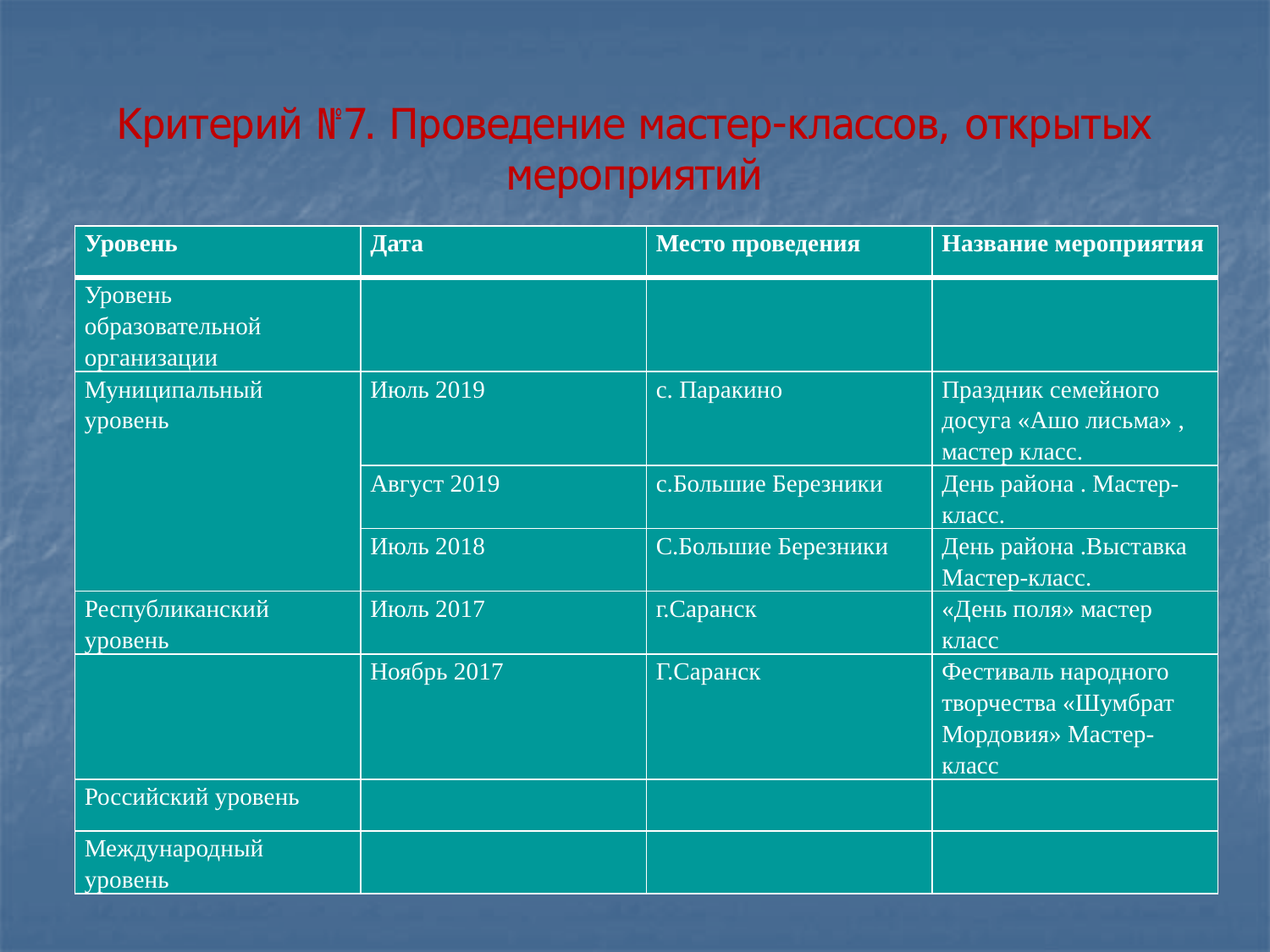

# Критерий №7. Проведение мастер-классов, открытых мероприятий
| Уровень | Дата | Место проведения | Название мероприятия |
| --- | --- | --- | --- |
| Уровень образовательной организации |  |  |  |
| Муниципальный уровень | Июль 2019 | с. Паракино | Праздник семейного досуга «Ашо лисьма» , мастер класс. |
|  | Август 2019 | с.Большие Березники | День района . Мастер-класс. |
|  | Июль 2018 | С.Большие Березники | День района .Выставка Мастер-класс. |
| Республиканский уровень | Июль 2017 | г.Саранск | «День поля» мастер класс |
|  | Ноябрь 2017 | Г.Саранск | Фестиваль народного творчества «Шумбрат Мордовия» Мастер-класс |
| Российский уровень |  |  |  |
| Международный уровень |  |  |  |